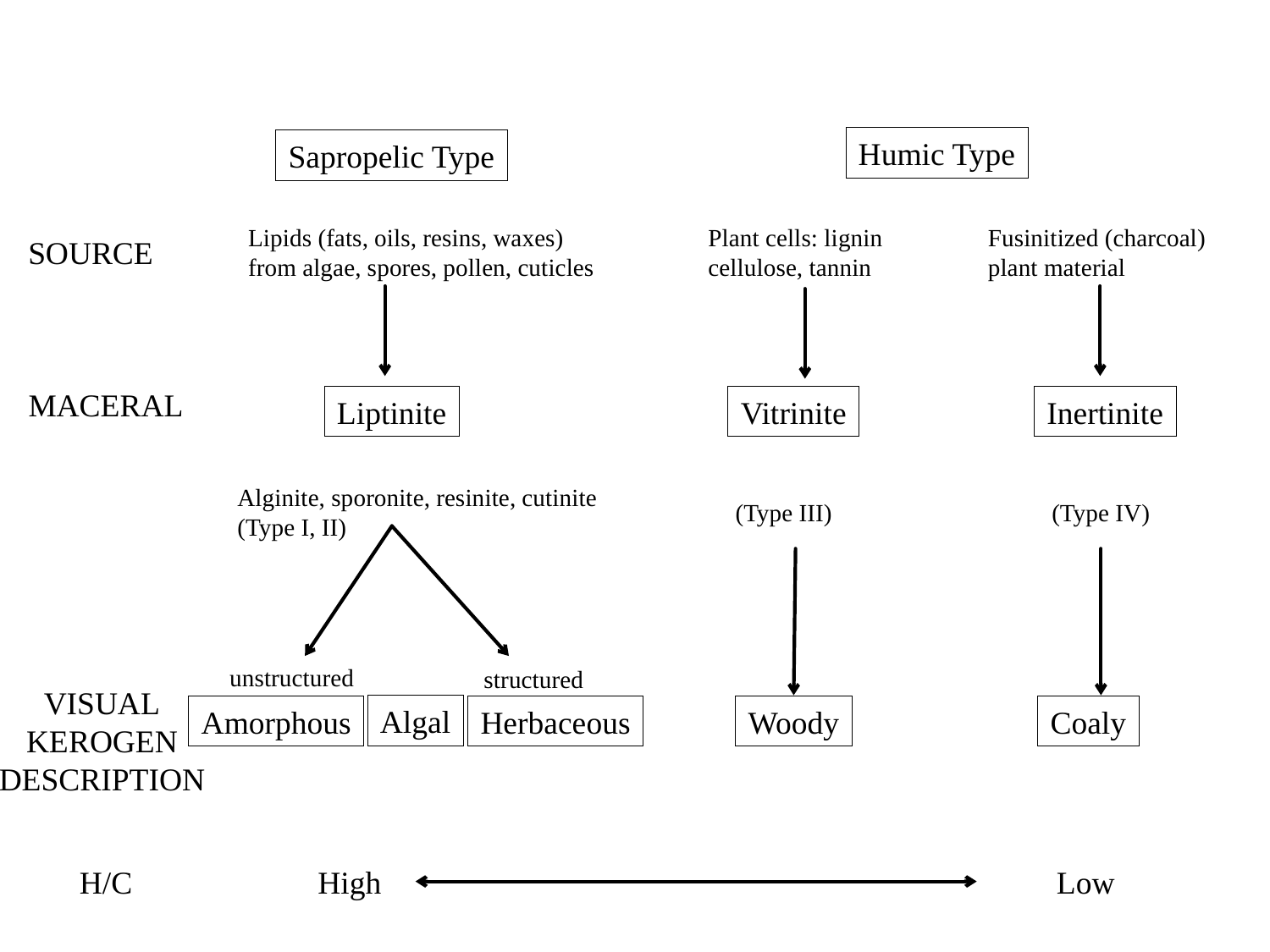

Humic Type
Sapropelic Type
Lipids (fats, oils, resins, waxes)
from algae, spores, pollen, cuticles
Plant cells: lignin
cellulose, tannin
Fusinitized (charcoal)
plant material
SOURCE
MACERAL
Liptinite
Vitrinite
Inertinite
Alginite, sporonite, resinite, cutinite
(Type I, II)
(Type III)
(Type IV)
unstructured
structured
VISUAL
KEROGEN
DESCRIPTION
Algal
Amorphous
Herbaceous
Woody
Coaly
H/C
High
Low